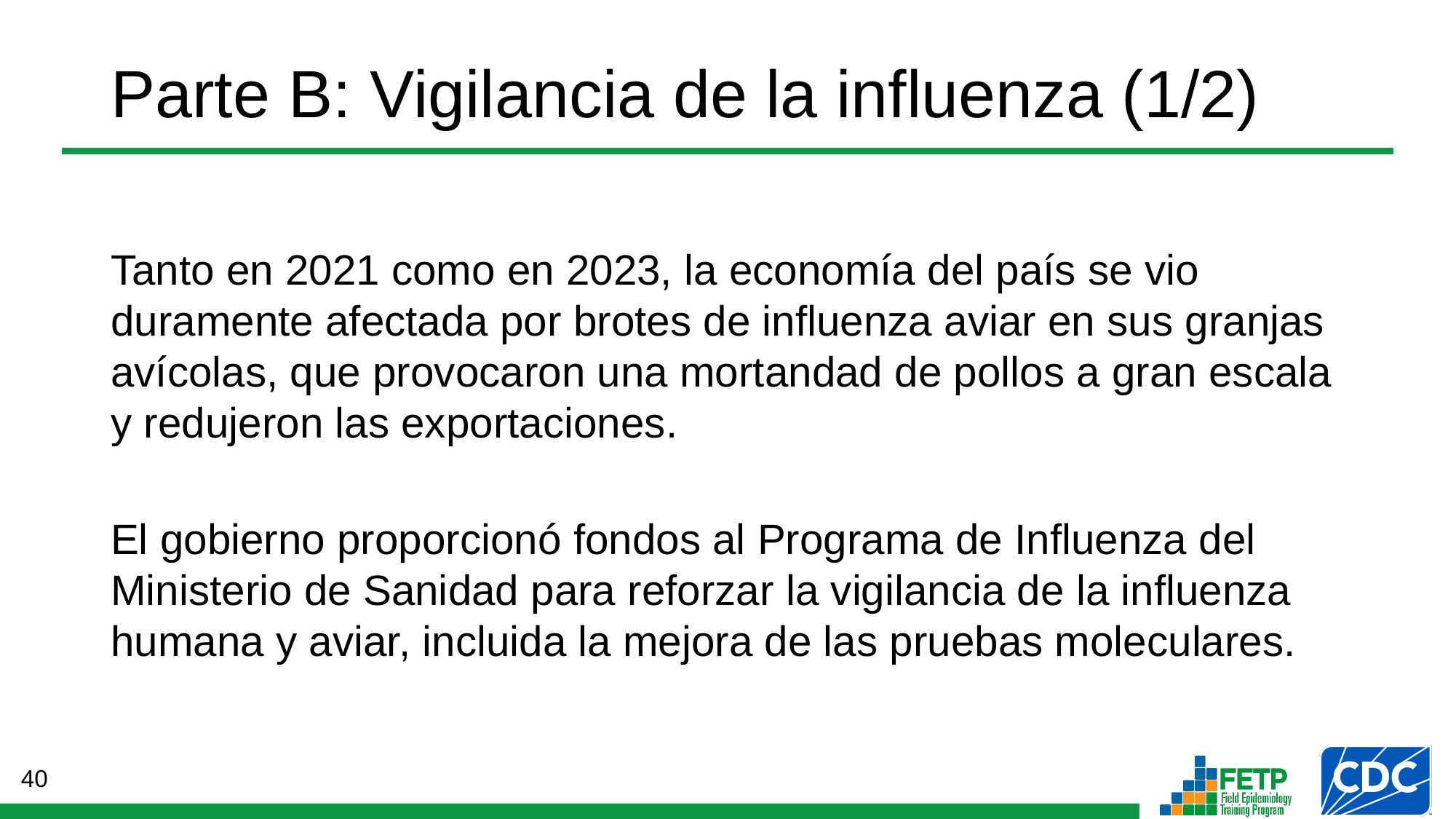

# Parte B: Vigilancia de la influenza (1/2)
Tanto en 2021 como en 2023, la economía del país se vio duramente afectada por brotes de influenza aviar en sus granjas avícolas, que provocaron una mortandad de pollos a gran escala y redujeron las exportaciones.

El gobierno proporcionó fondos al Programa de Influenza del Ministerio de Sanidad para reforzar la vigilancia de la influenza humana y aviar, incluida la mejora de las pruebas moleculares.